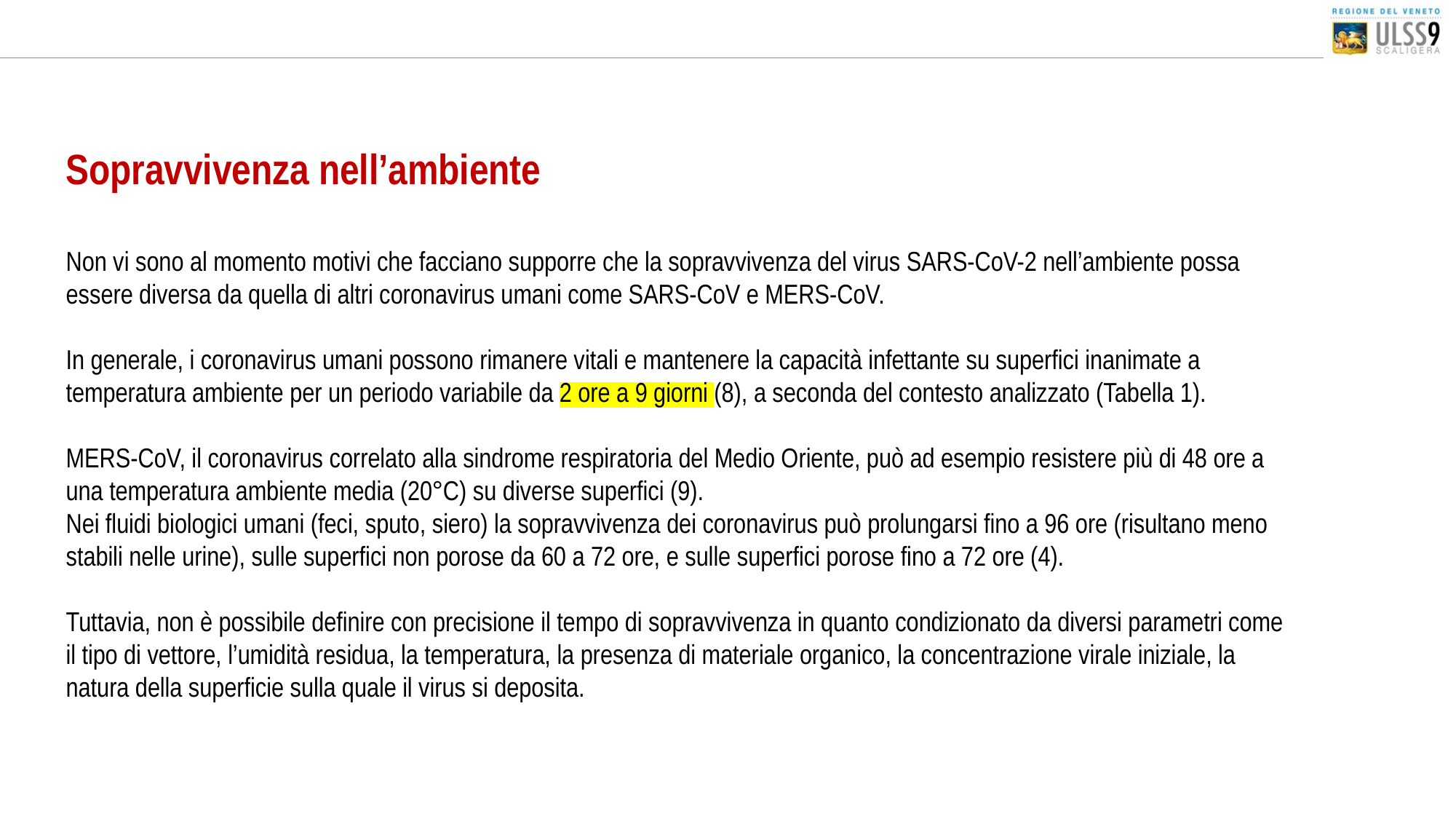

Sopravvivenza nell’ambiente

Non vi sono al momento motivi che facciano supporre che la sopravvivenza del virus SARS-CoV-2 nell’ambiente possa essere diversa da quella di altri coronavirus umani come SARS-CoV e MERS-CoV.

In generale, i coronavirus umani possono rimanere vitali e mantenere la capacità infettante su superfici inanimate a temperatura ambiente per un periodo variabile da 2 ore a 9 giorni (8), a seconda del contesto analizzato (Tabella 1).

MERS-CoV, il coronavirus correlato alla sindrome respiratoria del Medio Oriente, può ad esempio resistere più di 48 ore a una temperatura ambiente media (20°C) su diverse superfici (9).
Nei fluidi biologici umani (feci, sputo, siero) la sopravvivenza dei coronavirus può prolungarsi fino a 96 ore (risultano meno stabili nelle urine), sulle superfici non porose da 60 a 72 ore, e sulle superfici porose fino a 72 ore (4).

Tuttavia, non è possibile definire con precisione il tempo di sopravvivenza in quanto condizionato da diversi parametri come il tipo di vettore, l’umidità residua, la temperatura, la presenza di materiale organico, la concentrazione virale iniziale, la natura della superficie sulla quale il virus si deposita.